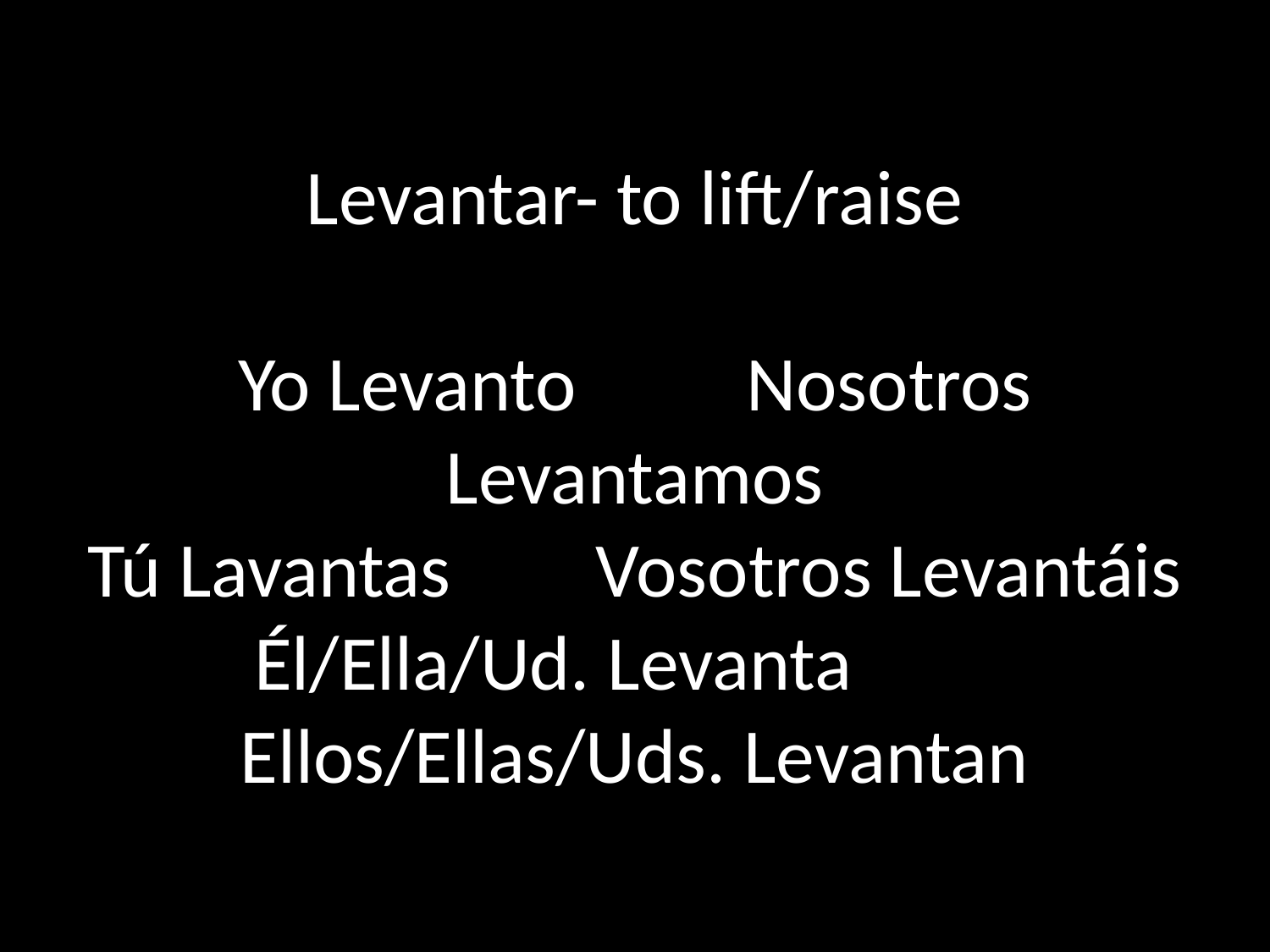

# Levantar- to lift/raise Yo Levanto		Nosotros Levantamos Tú Lavantas		Vosotros Levantáis Él/Ella/Ud. Levanta Ellos/Ellas/Uds. Levantan